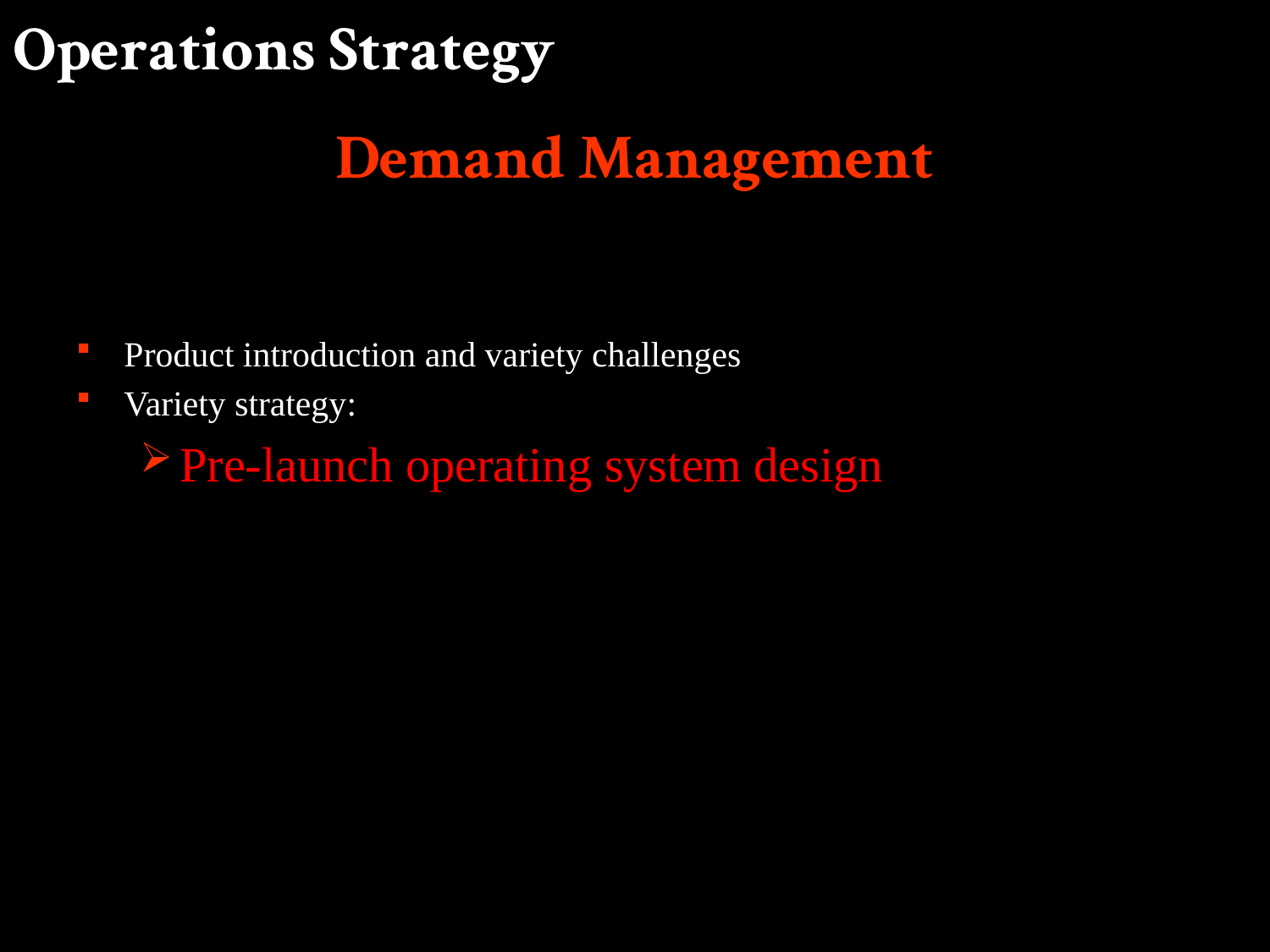

Operations Strategy
Demand Management
Product introduction and variety challenges
Variety strategy:
Pre-launch operating system design